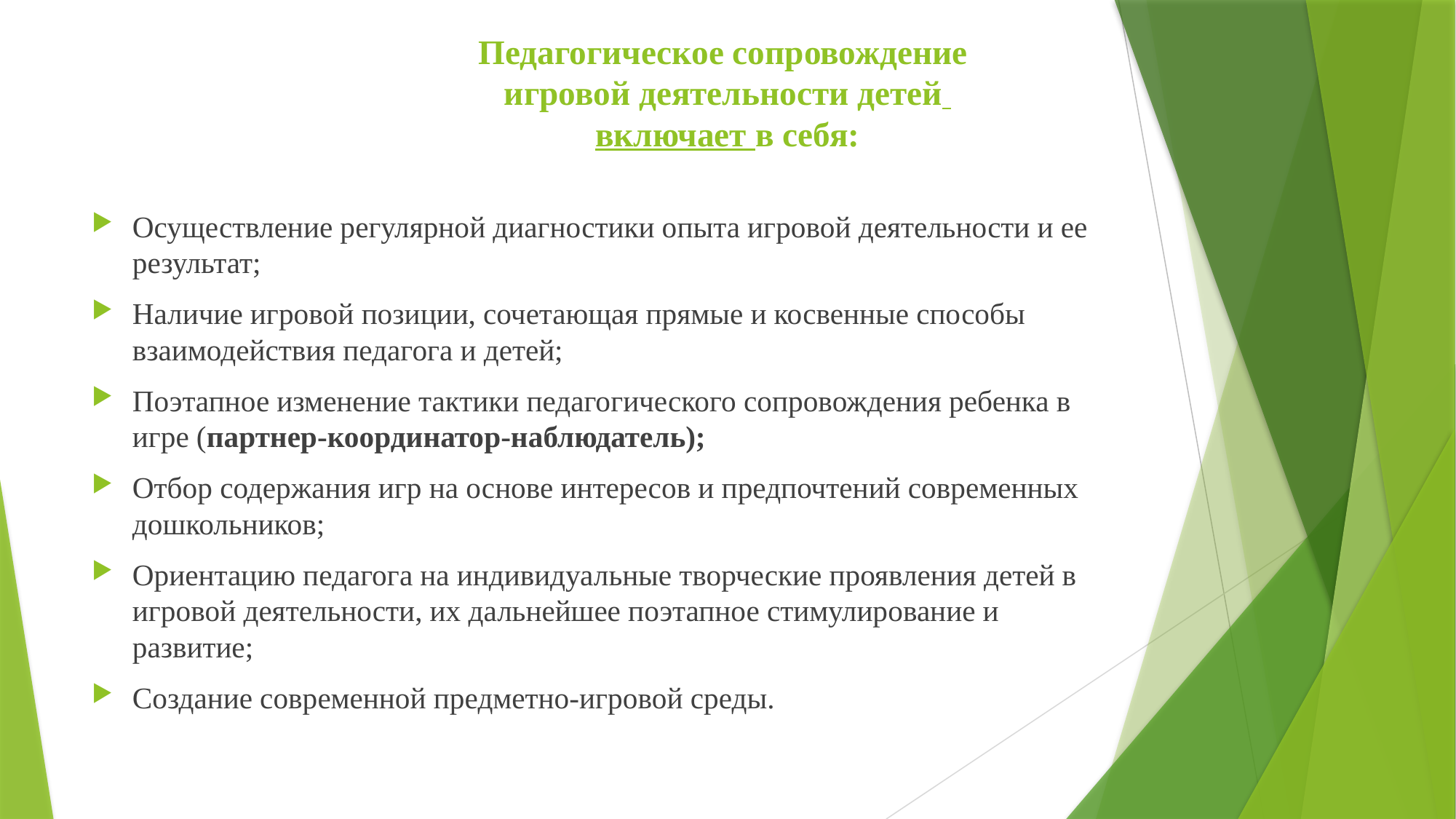

# Педагогическое сопровождение игровой деятельности детей включает в себя:
Осуществление регулярной диагностики опыта игровой деятельности и ее результат;
Наличие игровой позиции, сочетающая прямые и косвенные способы взаимодействия педагога и детей;
Поэтапное изменение тактики педагогического сопровождения ребенка в игре (партнер-координатор-наблюдатель);
Отбор содержания игр на основе интересов и предпочтений современных дошкольников;
Ориентацию педагога на индивидуальные творческие проявления детей в игровой деятельности, их дальнейшее поэтапное стимулирование и развитие;
Создание современной предметно-игровой среды.